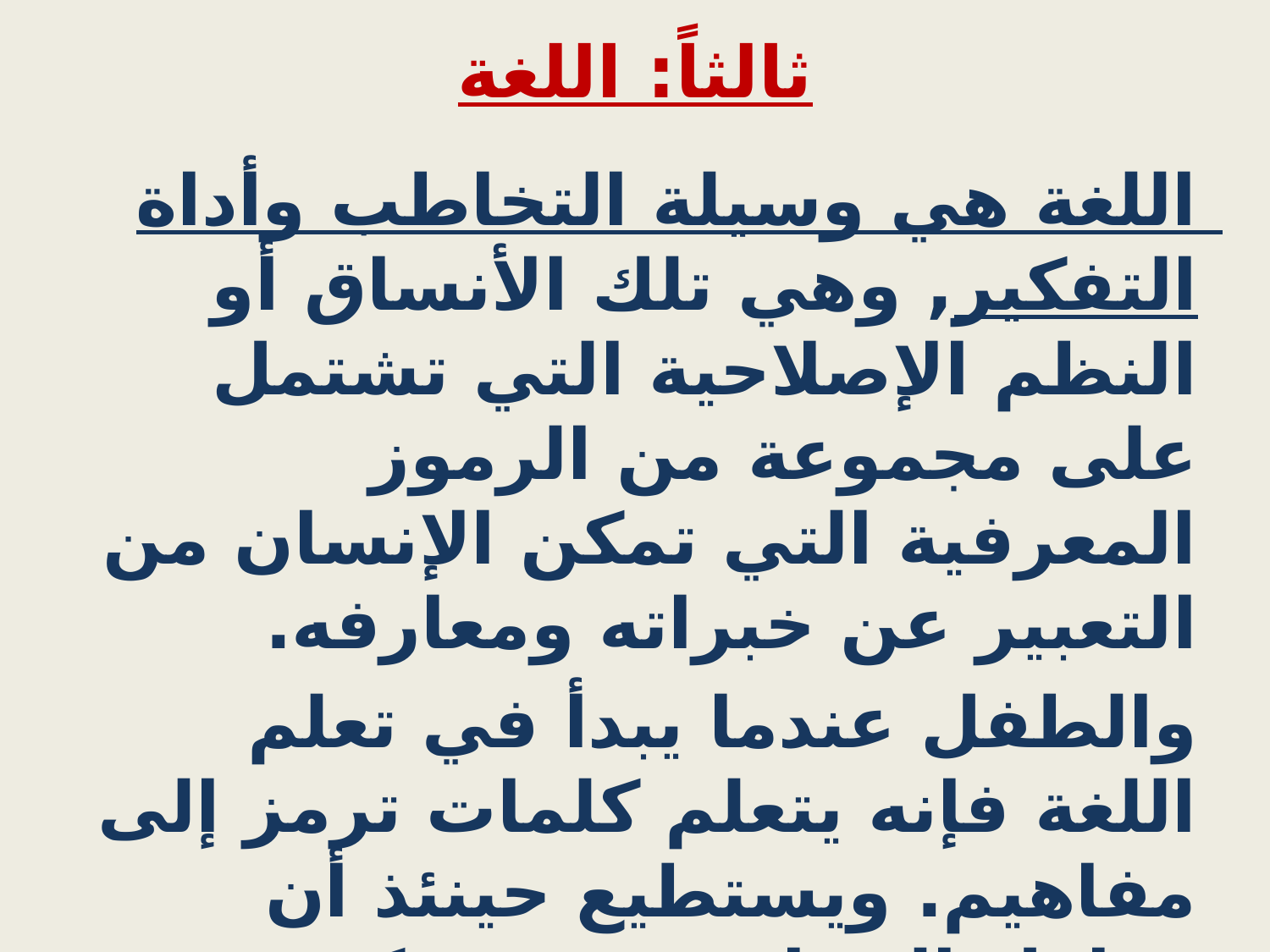

# ثالثاً: اللغة
اللغة هي وسيلة التخاطب وأداة التفكير, وهي تلك الأنساق أو النظم الإصلاحية التي تشتمل على مجموعة من الرموز المعرفية التي تمكن الإنسان من التعبير عن خبراته ومعارفه.
والطفل عندما يبدأ في تعلم اللغة فإنه يتعلم كلمات ترمز إلى مفاهيم. ويستطيع حينئذ أن يتناول المفاهيم في تفكيره بطريقة رمزية, أي باستخدام الكلمات التي ترمز إليها. وتساعد اللغة الطفل على تعلم مفاهيم جديدة كأداة من أدوات التفكير.